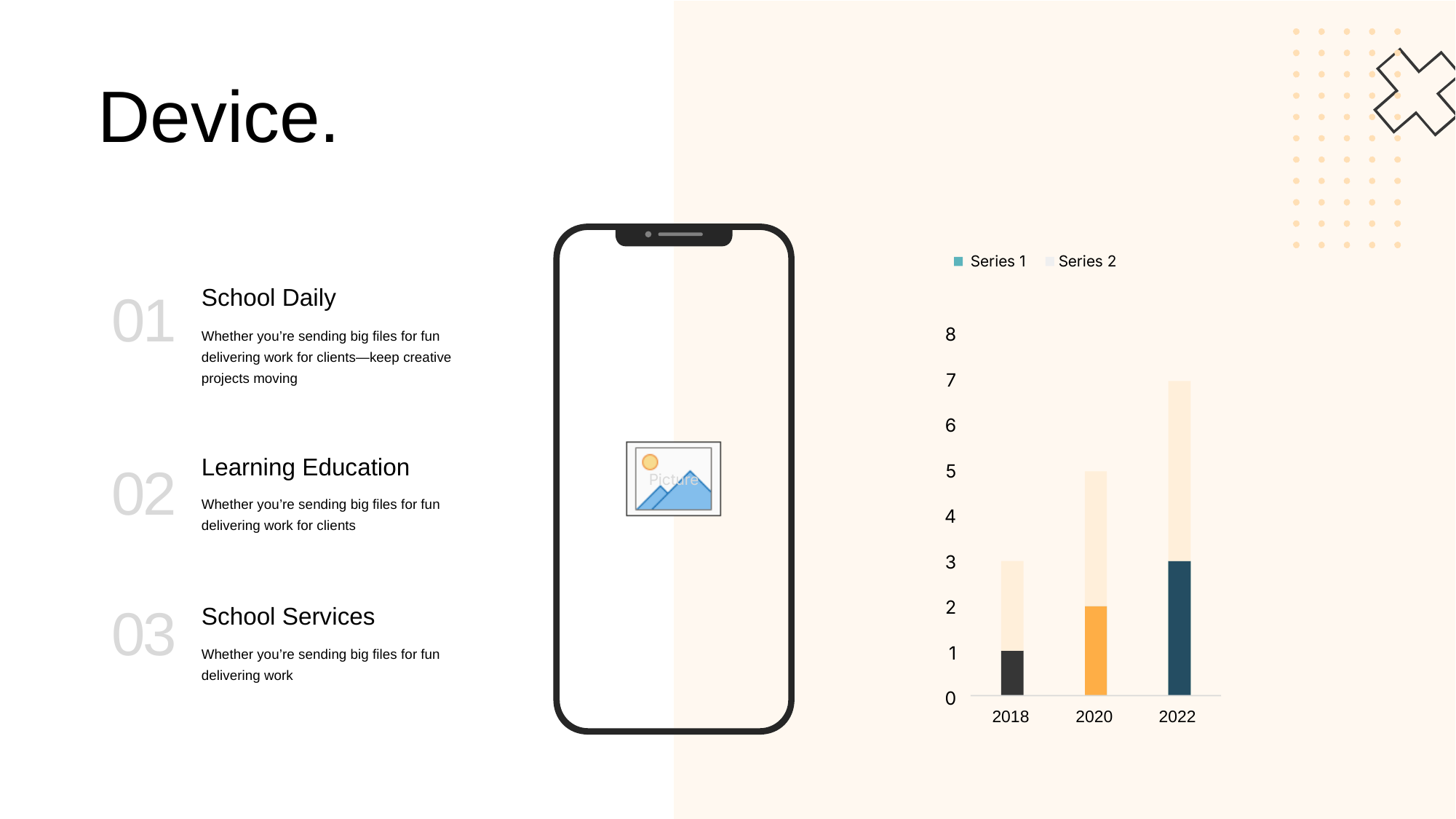

Device.

Series 1
Series 2

01
School Daily
8
7
6
5
4
3
2
1
0
Whether you’re sending big files for fun delivering work for clients—keep creative projects moving

Learning Education
02
Whether you’re sending big files for fun
delivering work for clients

03
School Services

Whether you’re sending big files for fun delivering work

2018
2020
2022